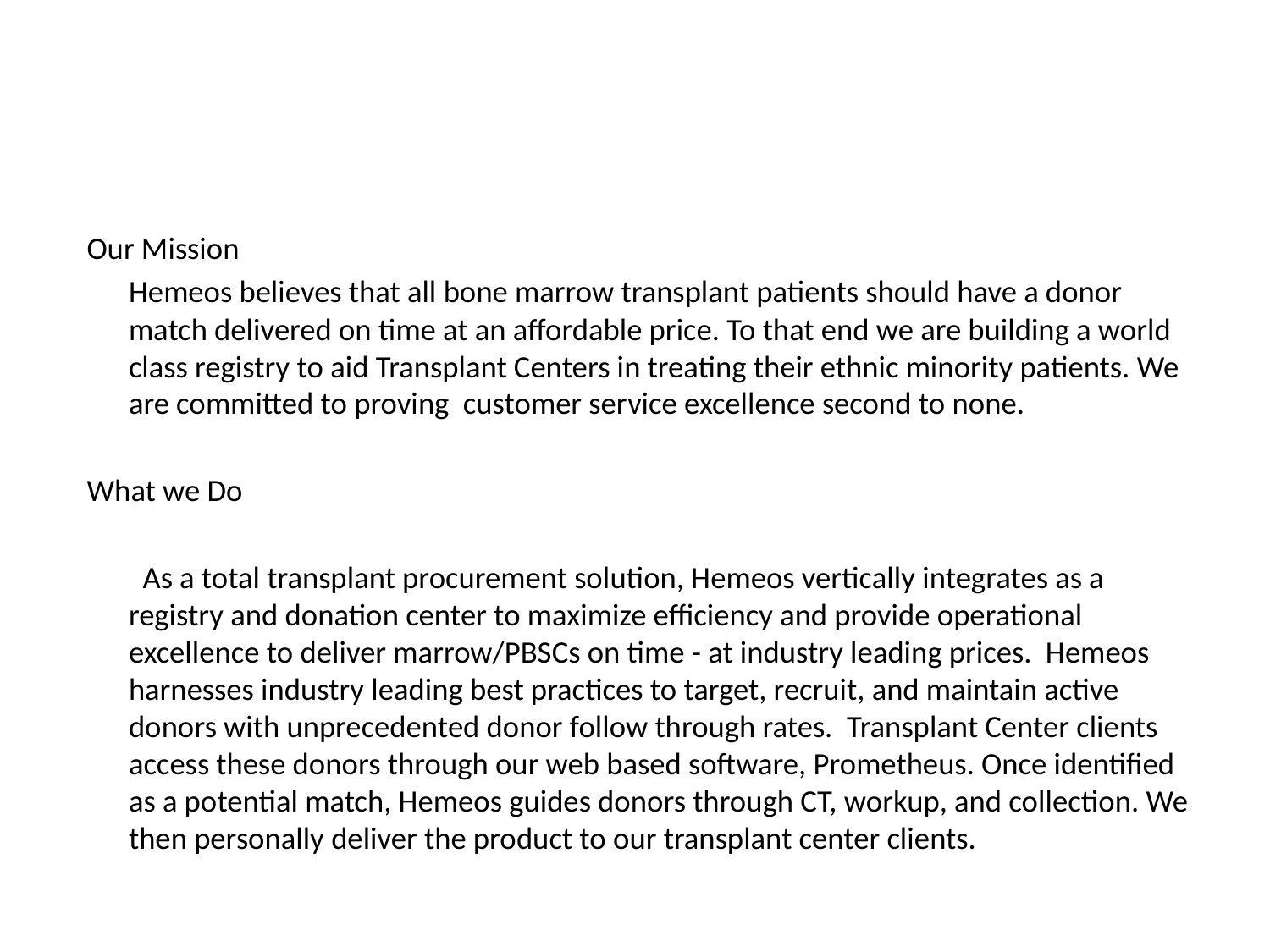

#
Our Mission
	Hemeos believes that all bone marrow transplant patients should have a donor match delivered on time at an affordable price. To that end we are building a world class registry to aid Transplant Centers in treating their ethnic minority patients. We are committed to proving  customer service excellence second to none.

What we Do

        As a total transplant procurement solution, Hemeos vertically integrates as a registry and donation center to maximize efficiency and provide operational excellence to deliver marrow/PBSCs on time - at industry leading prices.  Hemeos harnesses industry leading best practices to target, recruit, and maintain active donors with unprecedented donor follow through rates.  Transplant Center clients access these donors through our web based software, Prometheus. Once identified as a potential match, Hemeos guides donors through CT, workup, and collection. We then personally deliver the product to our transplant center clients.